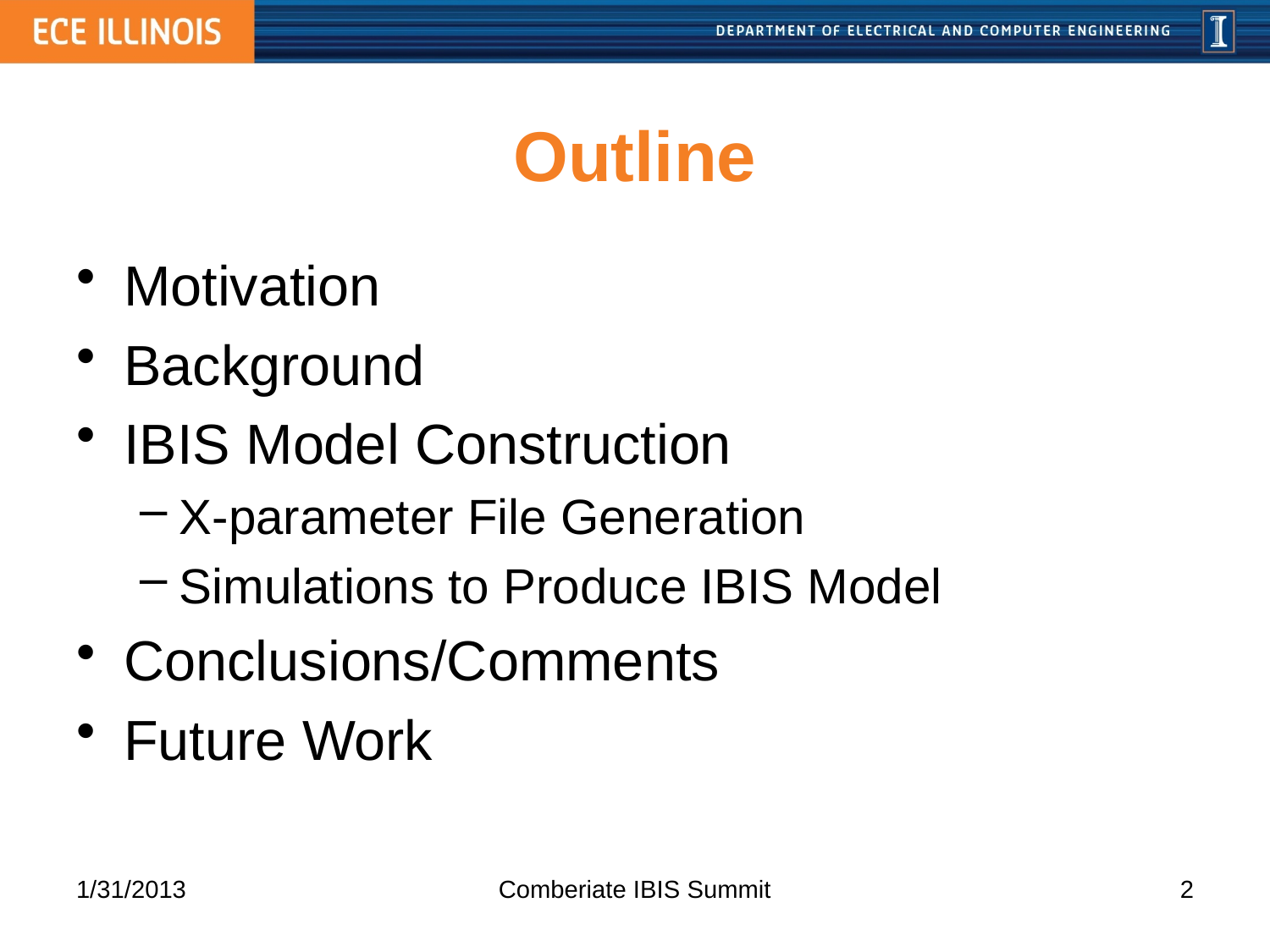

# Outline
Motivation
Background
IBIS Model Construction
X-parameter File Generation
Simulations to Produce IBIS Model
Conclusions/Comments
Future Work
1/31/2013
Comberiate IBIS Summit
2